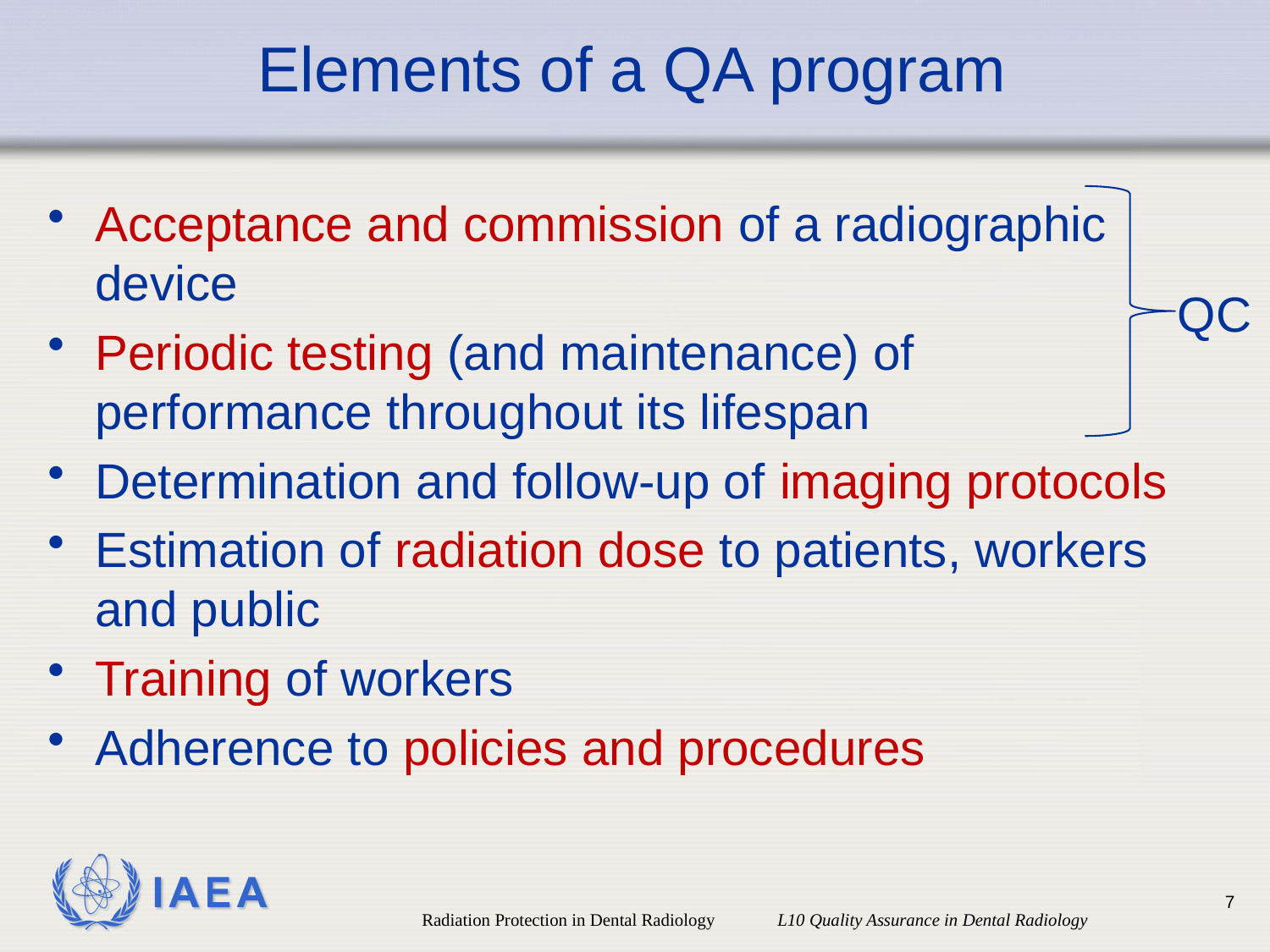

# Elements of a QA program
Acceptance and commission of a radiographic device
Periodic testing (and maintenance) of performance throughout its lifespan
Determination and follow-up of imaging protocols
Estimation of radiation dose to patients, workers and public
Training of workers
Adherence to policies and procedures

QC
7
Radiation Protection in Dental Radiology              L10 Quality Assurance in Dental Radiology